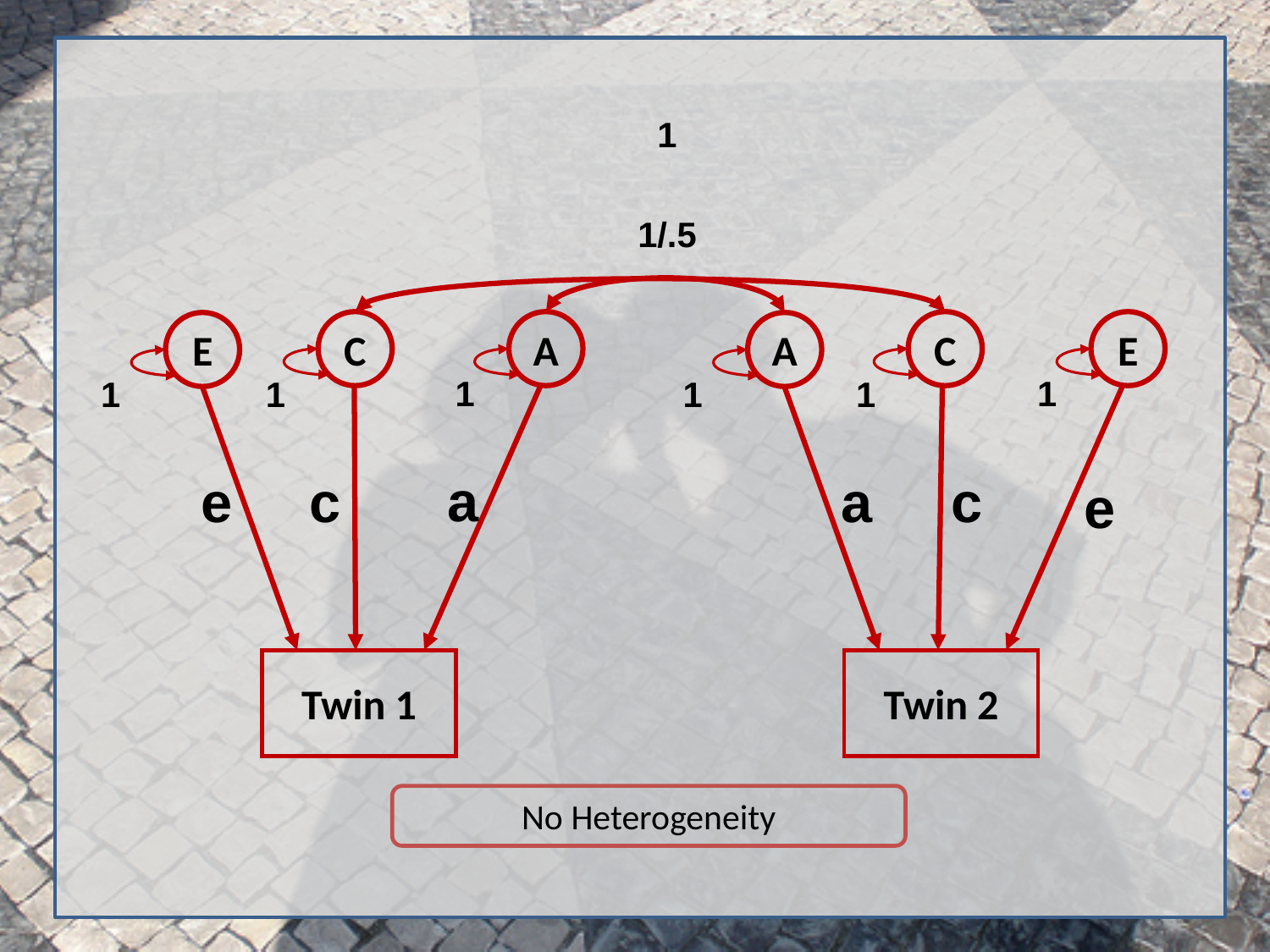

1
1/.5
C
A
C
E
E
A
1
1
1
1
1
1

a
e
c
a
c
e
Twin 1
Twin 2
No Heterogeneity